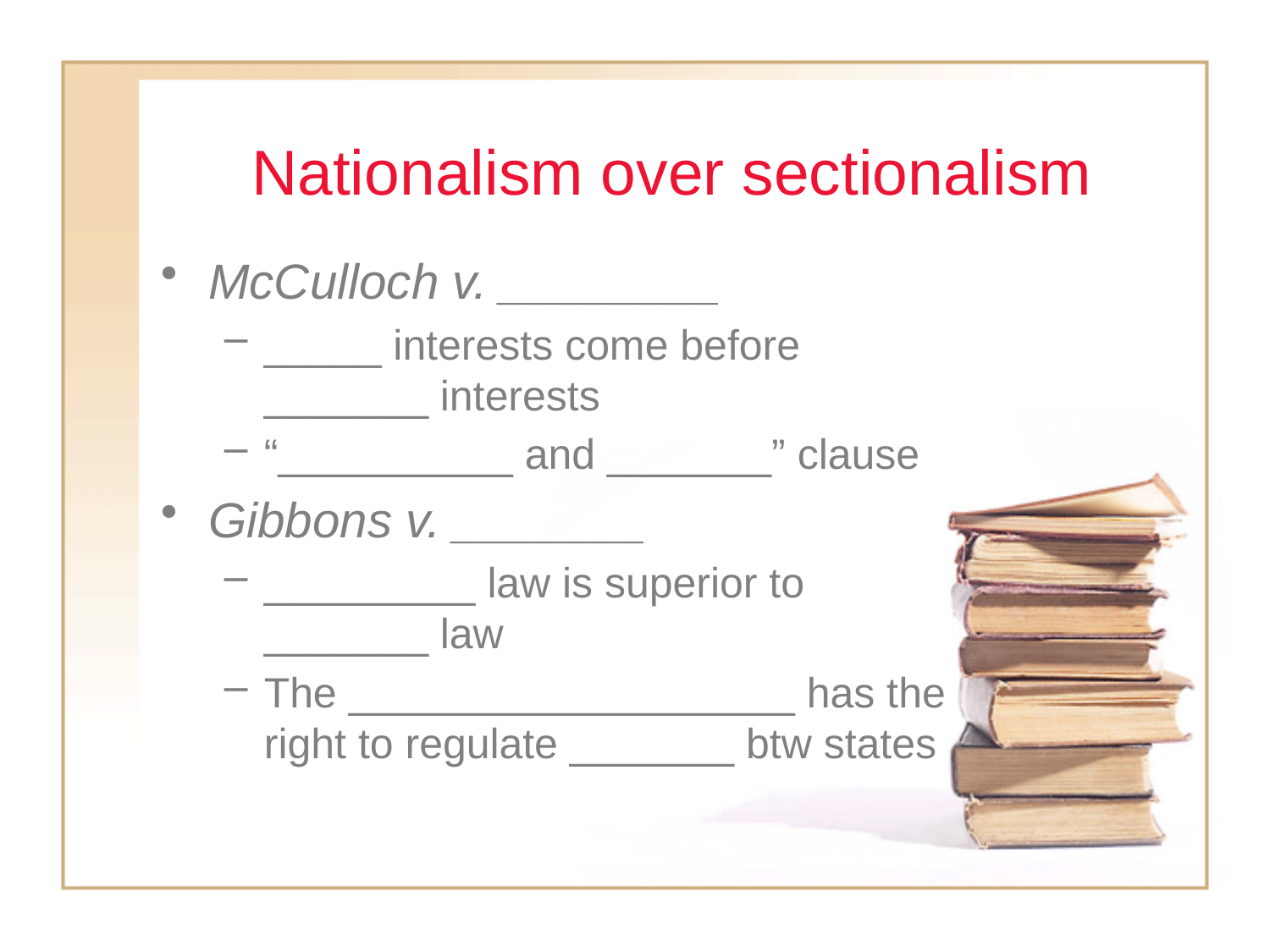

Nationalism over sectionalism

McCulloch v. ________
_____ interests come before  _______ interests
“__________ and _______” clause
Gibbons v. _______
_________ law is superior to _______ law
The ___________________ has the right to regulate _______ btw states